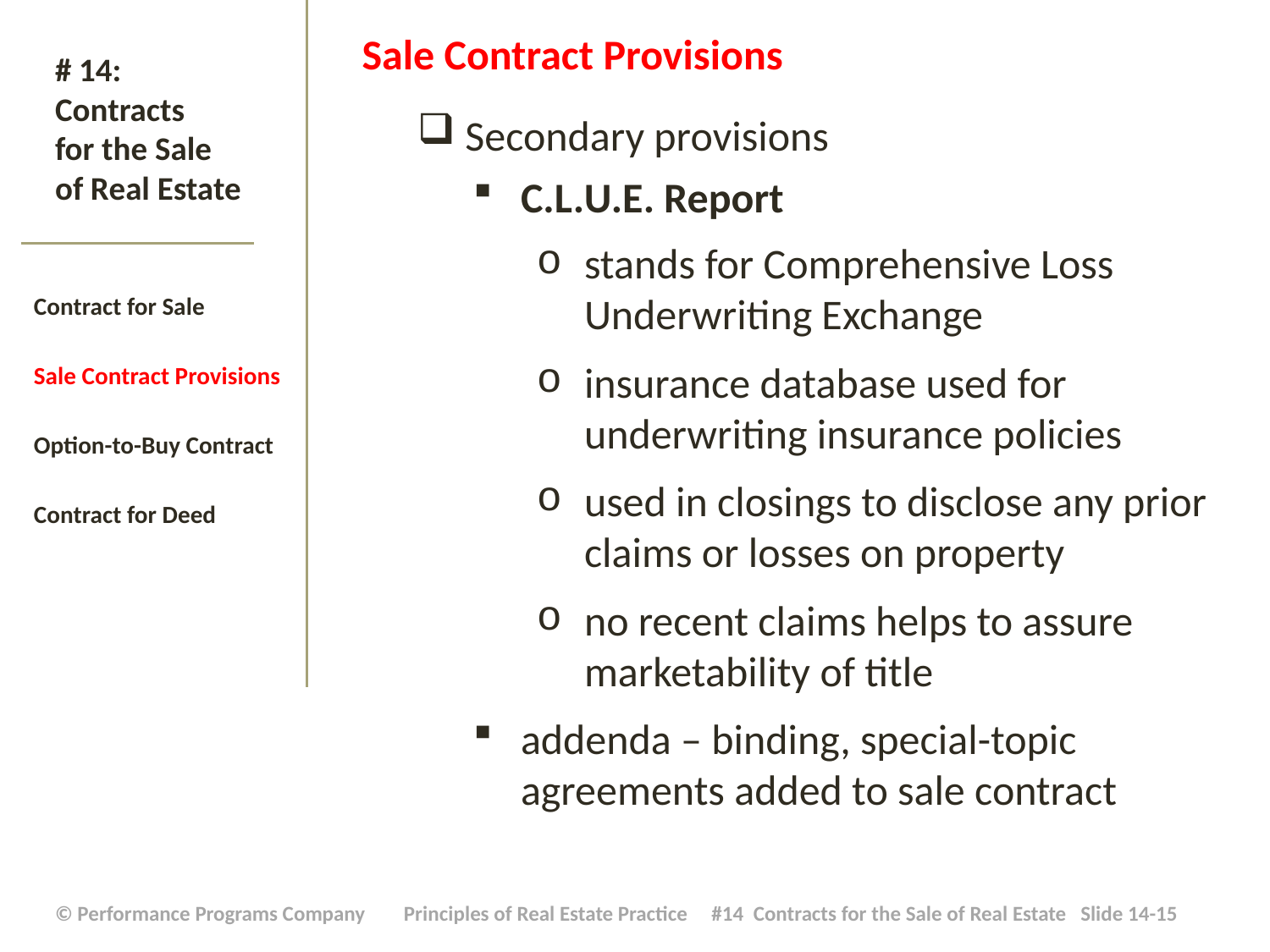

Sale Contract Provisions

Secondary provisions

C.L.U.E. Report
stands for Comprehensive Loss Underwriting Exchange
insurance database used for underwriting insurance policies
used in closings to disclose any prior claims or losses on property
no recent claims helps to assure marketability of title
addenda – binding, special-topic agreements added to sale contract
# # 14: Contracts for the Sale of Real Estate

Contract for Sale

Sale Contract Provisions

Option-to-Buy Contract

Contract for Deed

| © Performance Programs Company Principles of Real Estate Practice #14 Contracts for the Sale of Real Estate Slide 14-15 |
| --- |